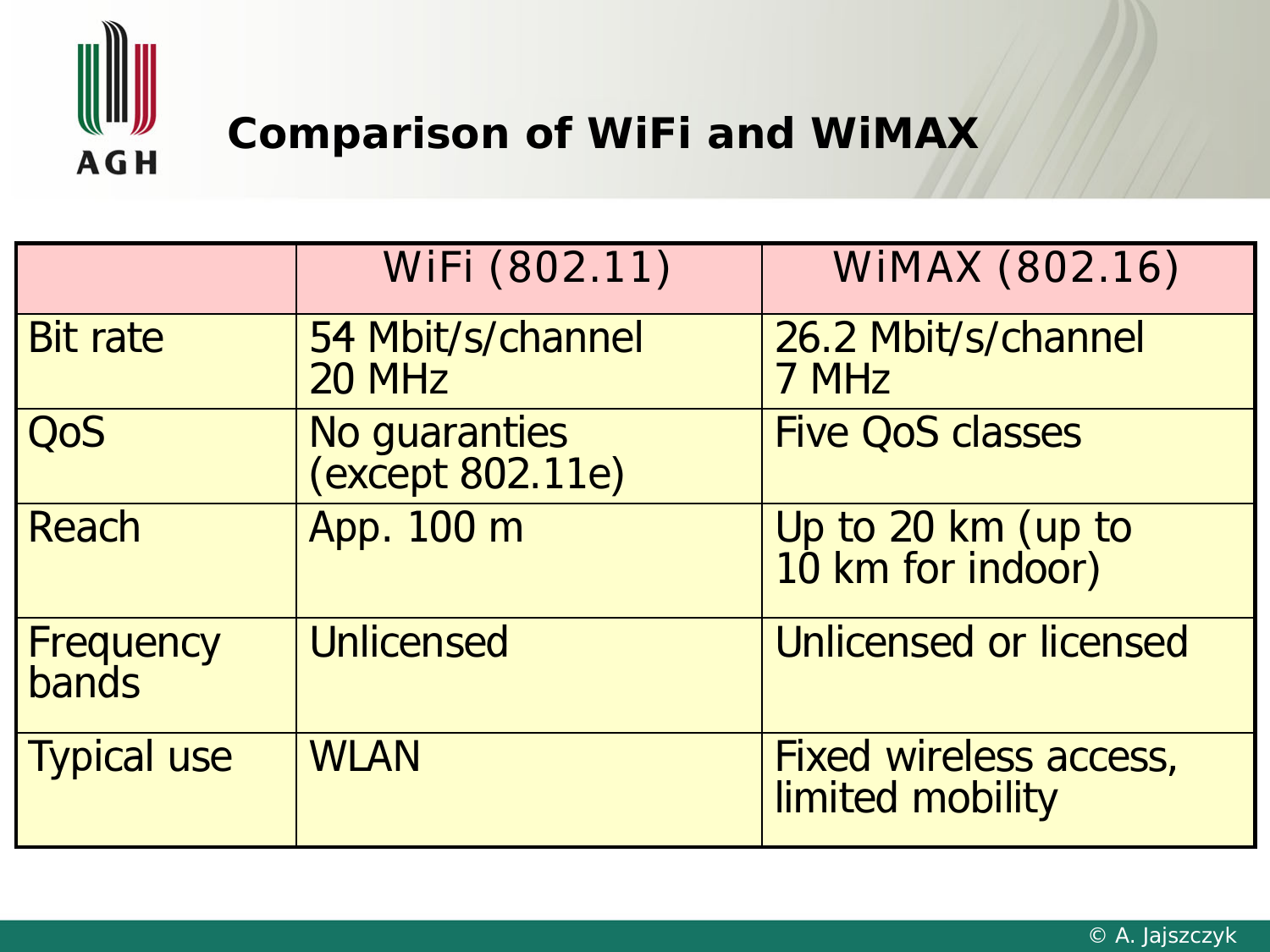

# Comparison of WiFi and WiMAX
|  | WiFi (802.11) | WiMAX (802.16) |
| --- | --- | --- |
| Bit rate | 54 Mbit/s/channel 20 MHz | 26.2 Mbit/s/channel 7 MHz |
| QoS | No guaranties (except 802.11e) | Five QoS classes |
| Reach | App. 100 m | Up to 20 km (up to 10 km for indoor) |
| Frequency bands | Unlicensed | Unlicensed or licensed |
| Typical use | WLAN | Fixed wireless access, limited mobility |